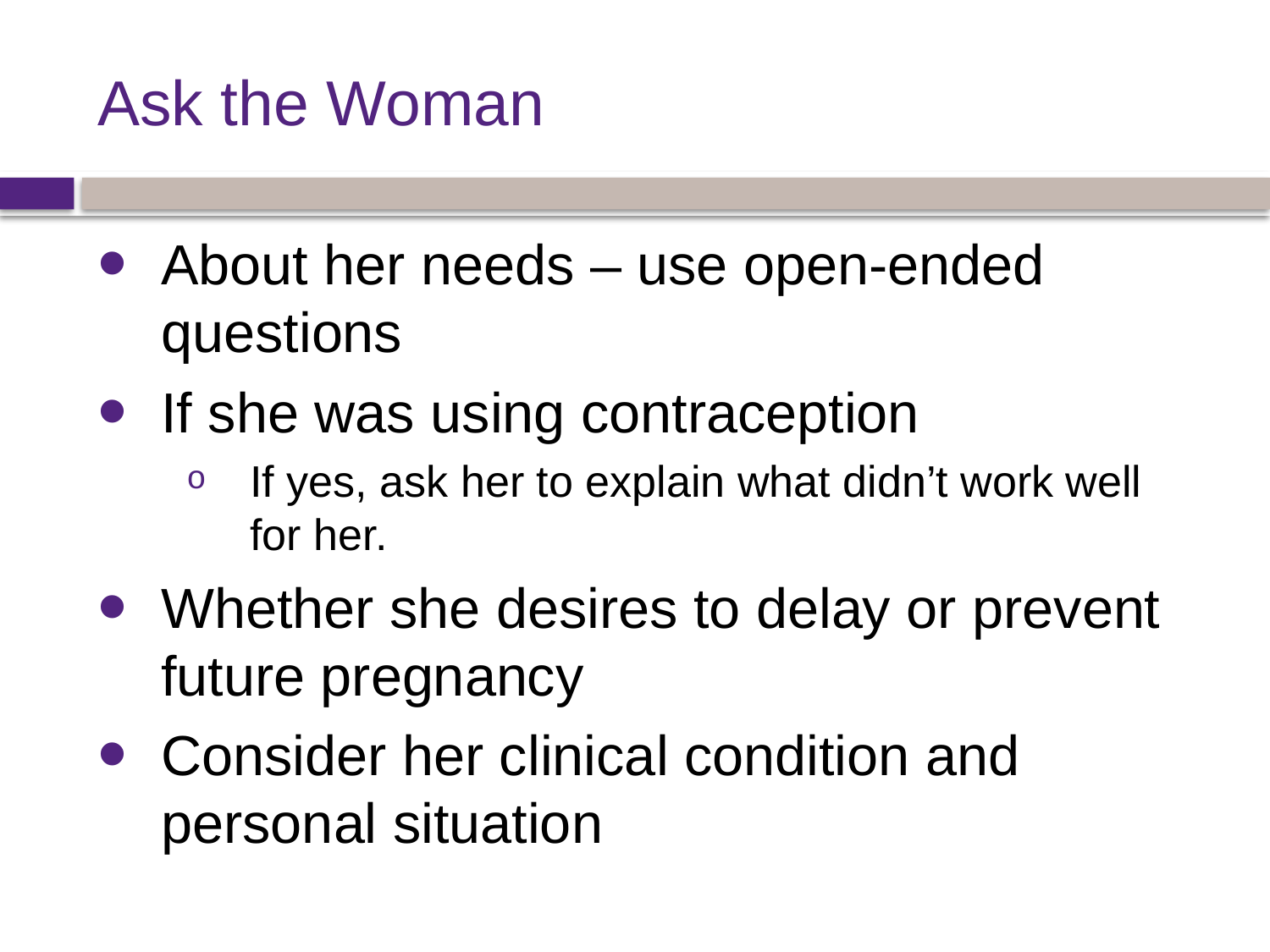

# Ask the Woman
About her needs – use open-ended questions
If she was using contraception
If yes, ask her to explain what didn’t work well for her.
Whether she desires to delay or prevent future pregnancy
Consider her clinical condition and personal situation